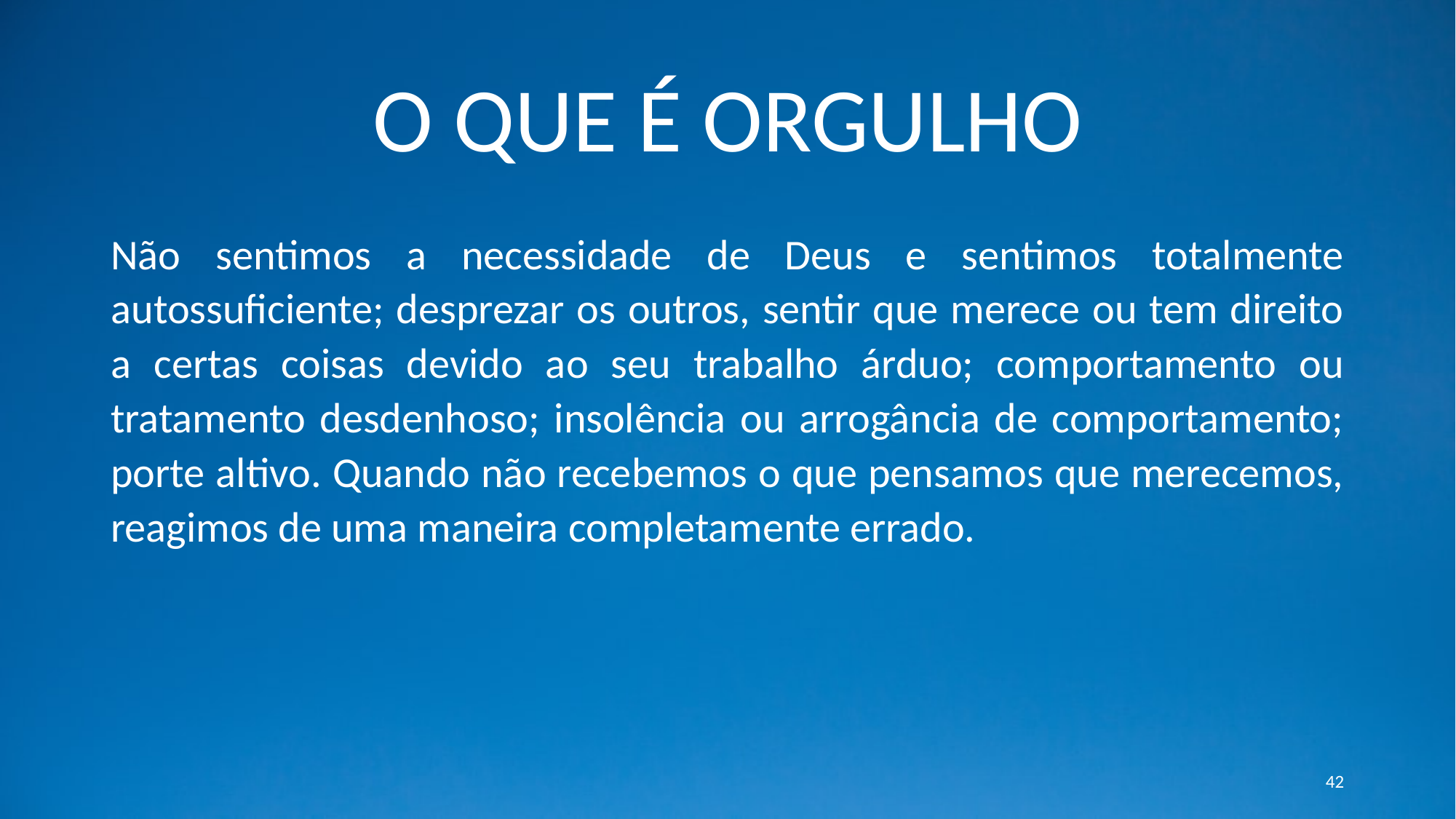

# O QUE É ORGULHO
Não sentimos a necessidade de Deus e sentimos totalmente autossuficiente; desprezar os outros, sentir que merece ou tem direito a certas coisas devido ao seu trabalho árduo; comportamento ou tratamento desdenhoso; insolência ou arrogância de comportamento; porte altivo. Quando não recebemos o que pensamos que merecemos, reagimos de uma maneira completamente errado.

42